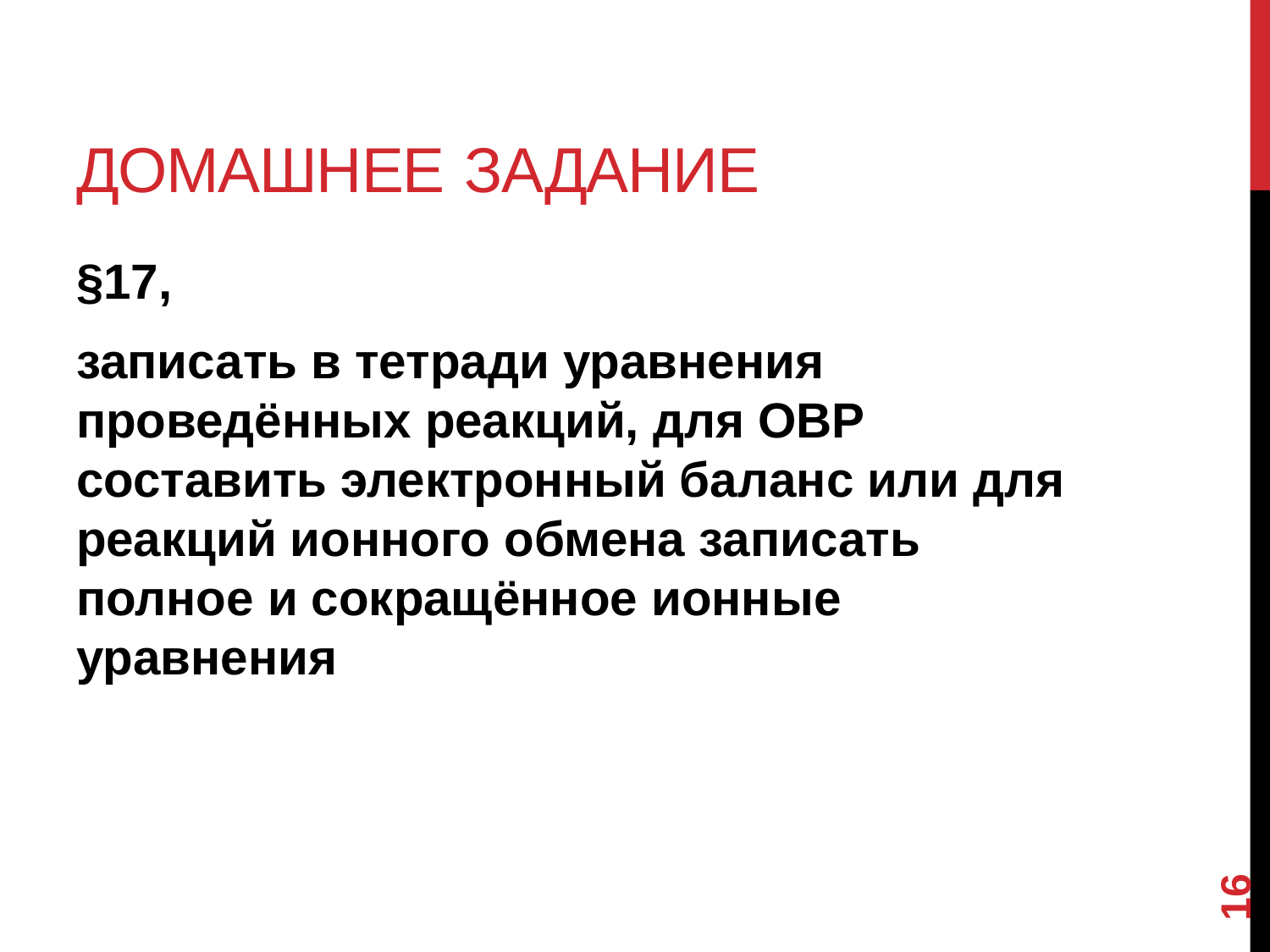

# Домашнее задание
§17,
записать в тетради уравнения проведённых реакций, для ОВР составить электронный баланс или для реакций ионного обмена записать полное и сокращённое ионные уравнения
16